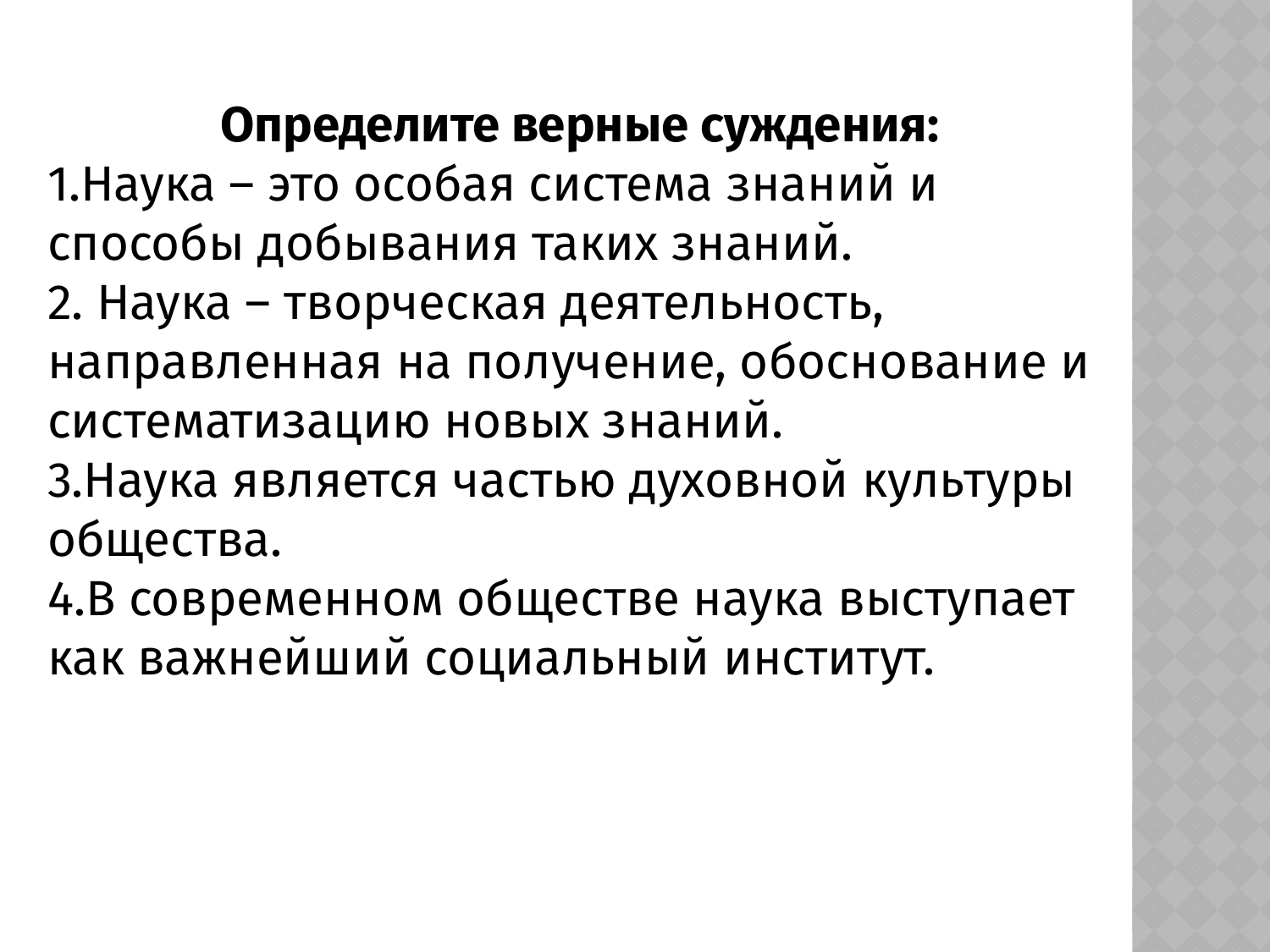

Определите верные суждения:
1.Наука – это особая система знаний и способы добывания таких знаний.
2. Наука – творческая деятельность, направленная на получение, обоснование и систематизацию новых знаний.
3.Наука является частью духовной культуры общества.
4.В современном обществе наука выступает как важнейший социальный институт.